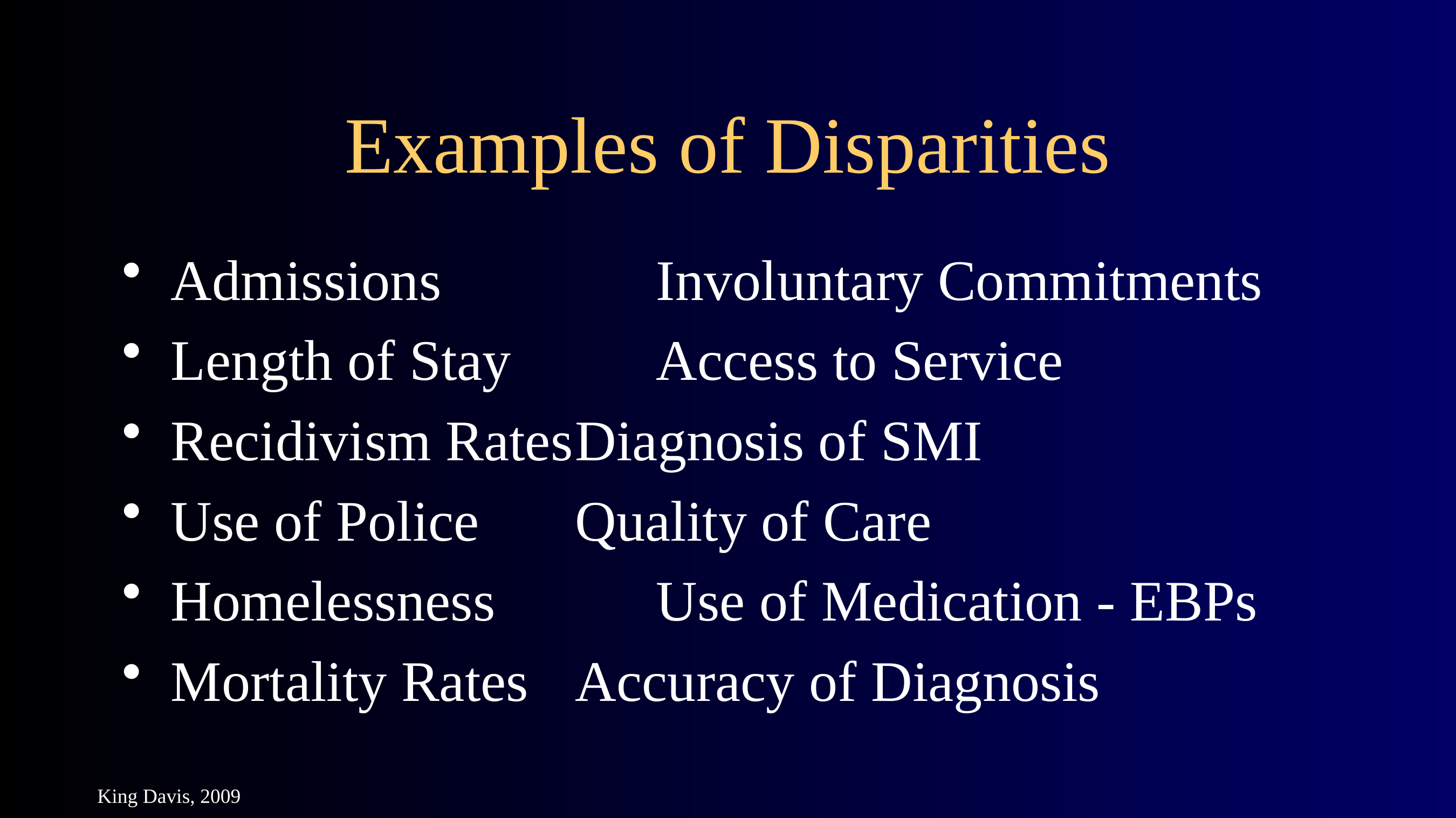

# Examples of Disparities
Admissions			Involuntary Commitments
Length of Stay		Access to Service
Recidivism Rates	Diagnosis of SMI
Use of Police		Quality of Care
Homelessness		Use of Medication - EBPs
Mortality Rates	Accuracy of Diagnosis
King Davis, 2009